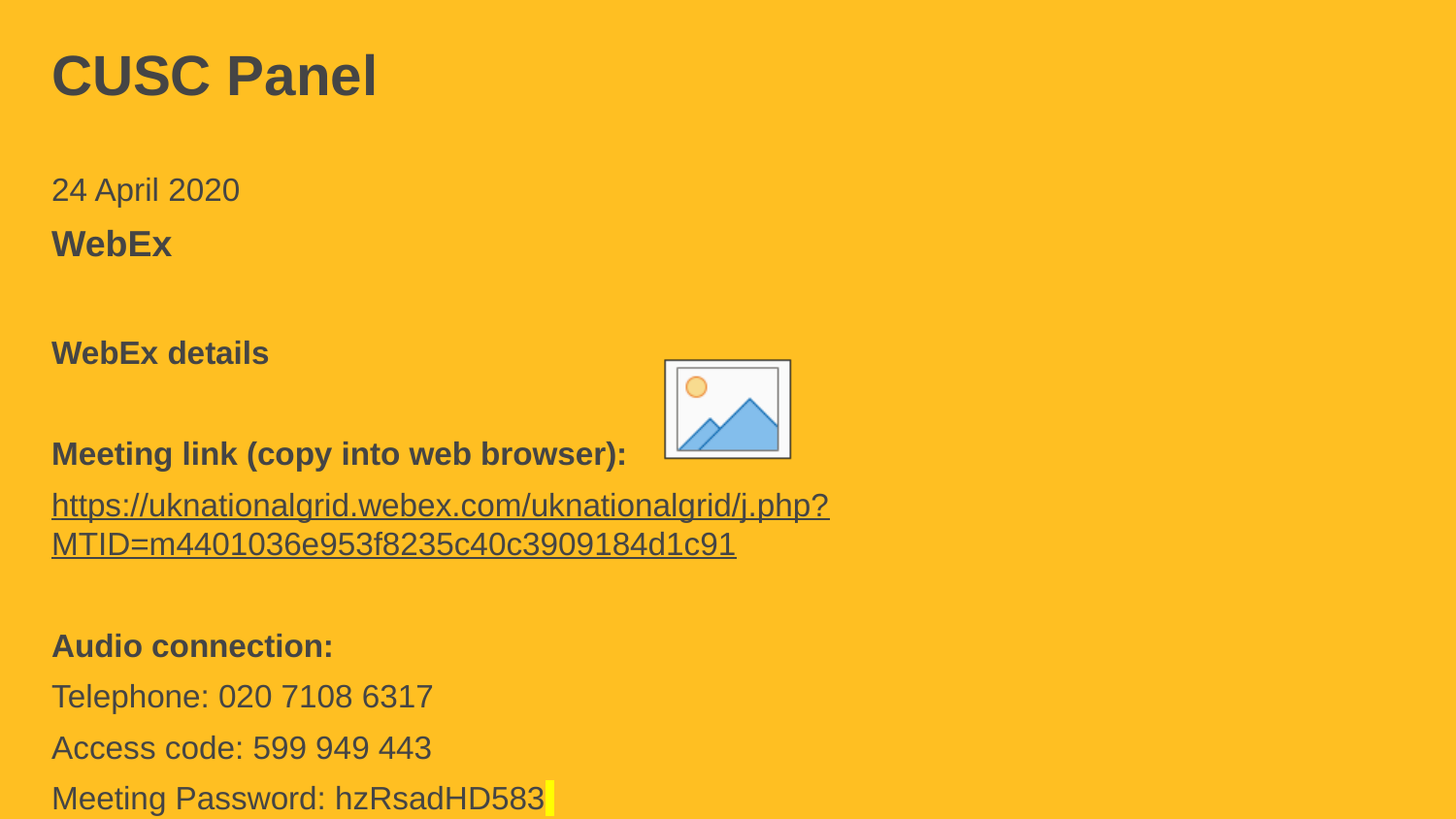

# CUSC Panel
24 April 2020
WebEx

WebEx details

Meeting link (copy into web browser):
https://uknationalgrid.webex.com/uknationalgrid/j.php?MTID=m4401036e953f8235c40c3909184d1c91

Audio connection:
Telephone: 020 7108 6317
Access code: 599 949 443
Meeting Password: hzRsadHD583

https://nationalgrid.onbrandcloud.com/login/